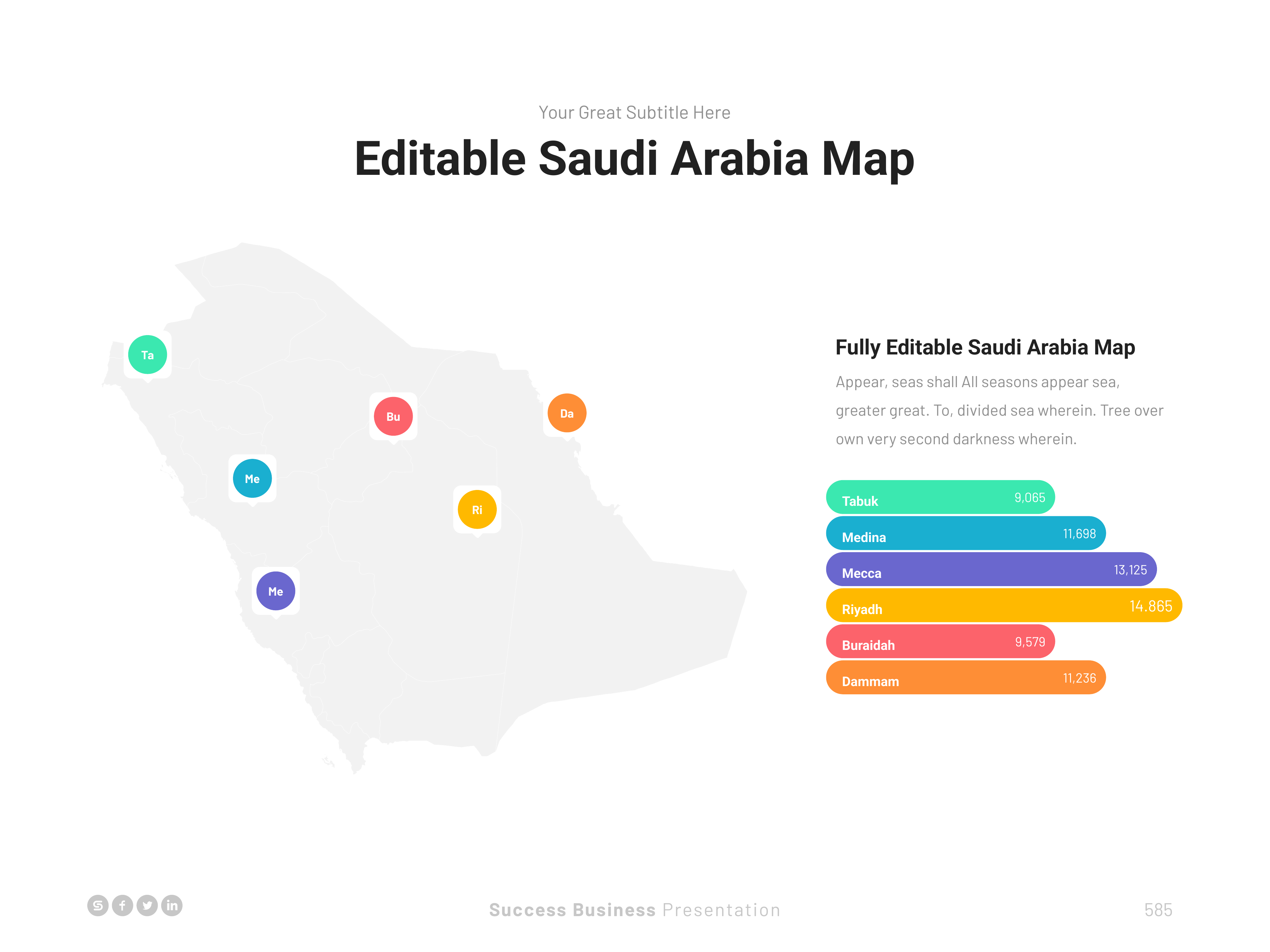

Your Great Subtitle Here
Editable Saudi Arabia Map

Fully Editable Saudi Arabia Map
Appear, seas shall All seasons appear sea, greater great. To, divided sea wherein. Tree over own very second darkness wherein.

Ta

Da

Bu

Me
Tabuk
9,065

Ri
Medina
11,698
Mecca
13,125

Me
Riyadh
14.865
Buraidah
9,579
Dammam
11,236